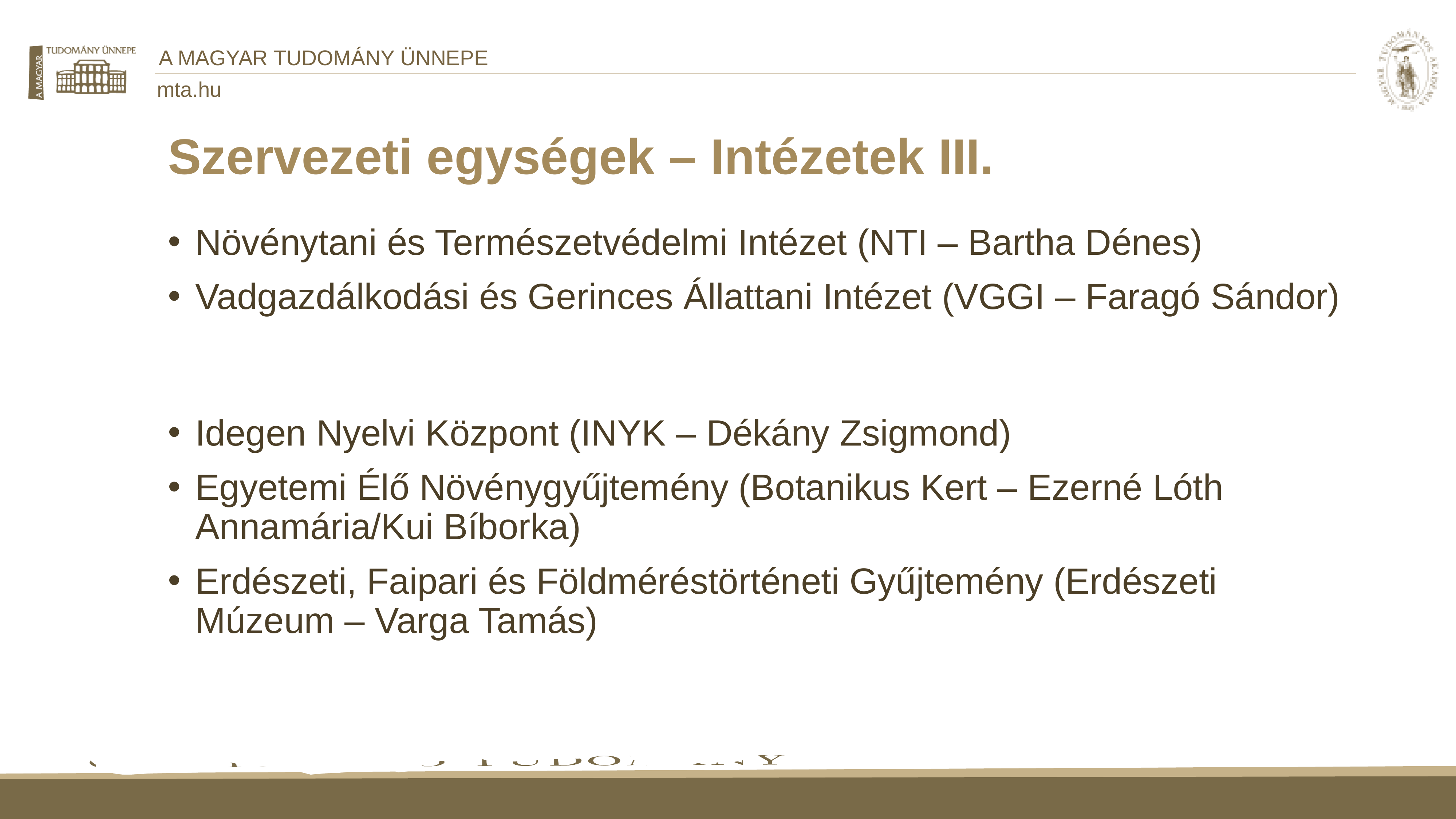

# Szervezeti egységek – Intézetek III.
Növénytani és Természetvédelmi Intézet (NTI – Bartha Dénes)
Vadgazdálkodási és Gerinces Állattani Intézet (VGGI – Faragó Sándor)

Idegen Nyelvi Központ (INYK – Dékány Zsigmond)
Egyetemi Élő Növénygyűjtemény (Botanikus Kert – Ezerné Lóth Annamária/Kui Bíborka)
Erdészeti, Faipari és Földméréstörténeti Gyűjtemény (Erdészeti Múzeum – Varga Tamás)